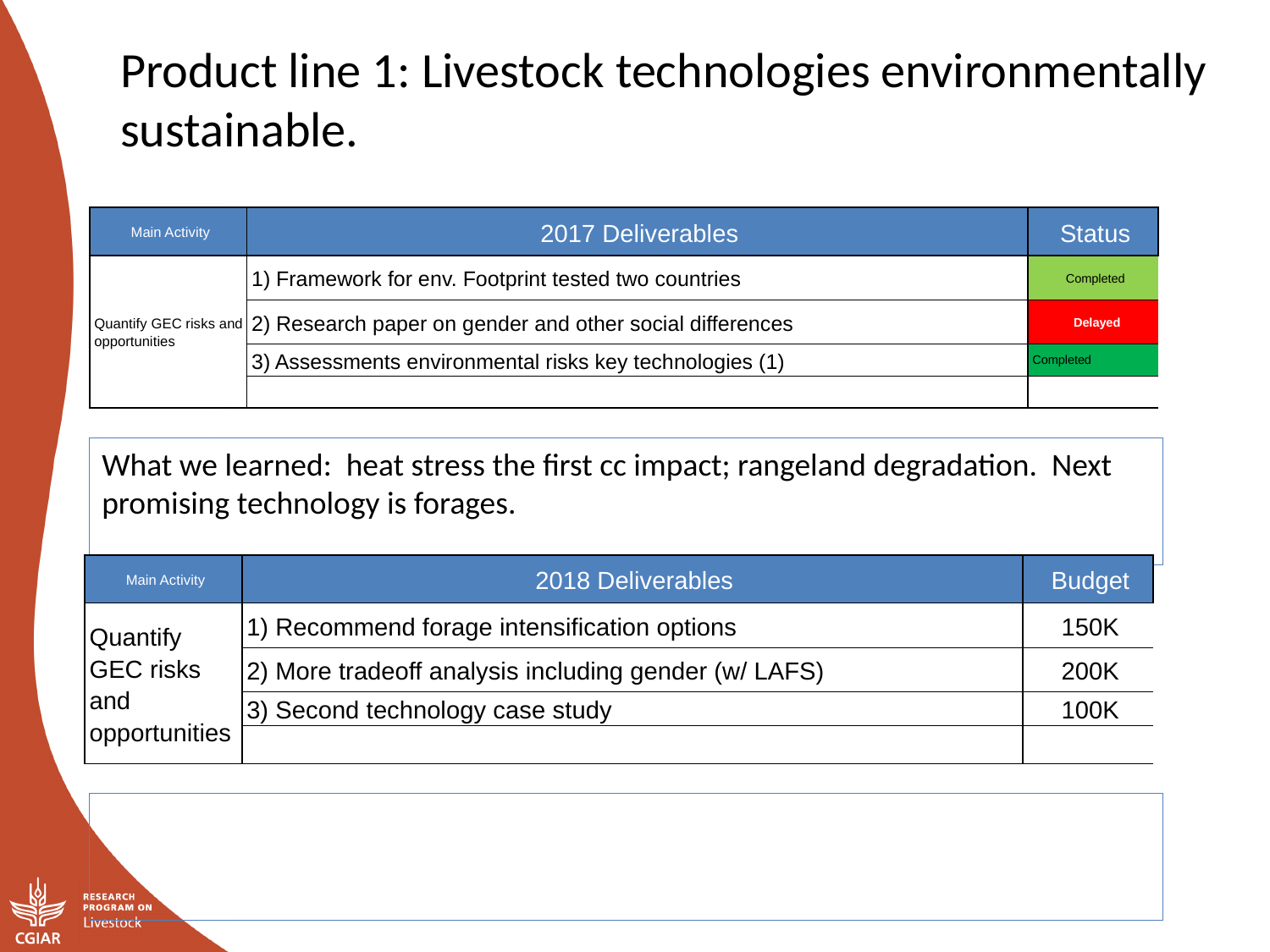

Product line 1: Livestock technologies environmentally sustainable.
| Main Activity | 2017 Deliverables | Status |
| --- | --- | --- |
| Quantify GEC risks and opportunities | 1) Framework for env. Footprint tested two countries | Completed |
|  | 2) Research paper on gender and other social differences | Delayed |
|  | 3) Assessments environmental risks key technologies (1) | Completed |
|  |  |  |
What we learned:  heat stress the first cc impact; rangeland degradation.  Next promising technology is forages.

| Main Activity | 2018 Deliverables | Budget |
| --- | --- | --- |
| Quantify GEC risks and opportunities | 1) Recommend forage intensification options | 150K |
|  | 2) More tradeoff analysis including gender (w/ LAFS) | 200K |
|  | 3) Second technology case study | 100K |
|  |  |  |